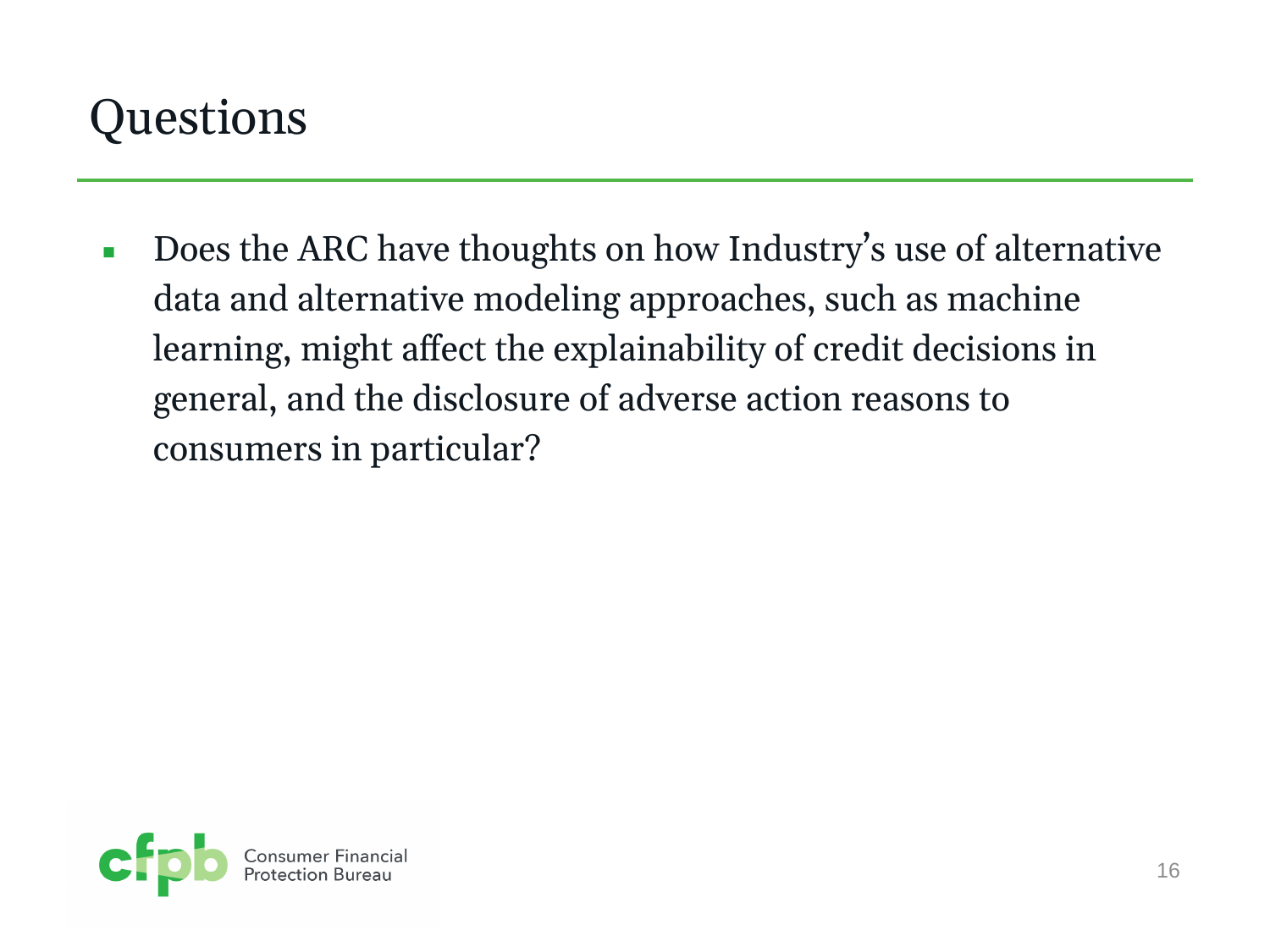

# Questions
Does the ARC have thoughts on how Industry’s use of alternative data and alternative modeling approaches, such as machine learning, might affect the explainability of credit decisions in general, and the disclosure of adverse action reasons to consumers in particular?
16